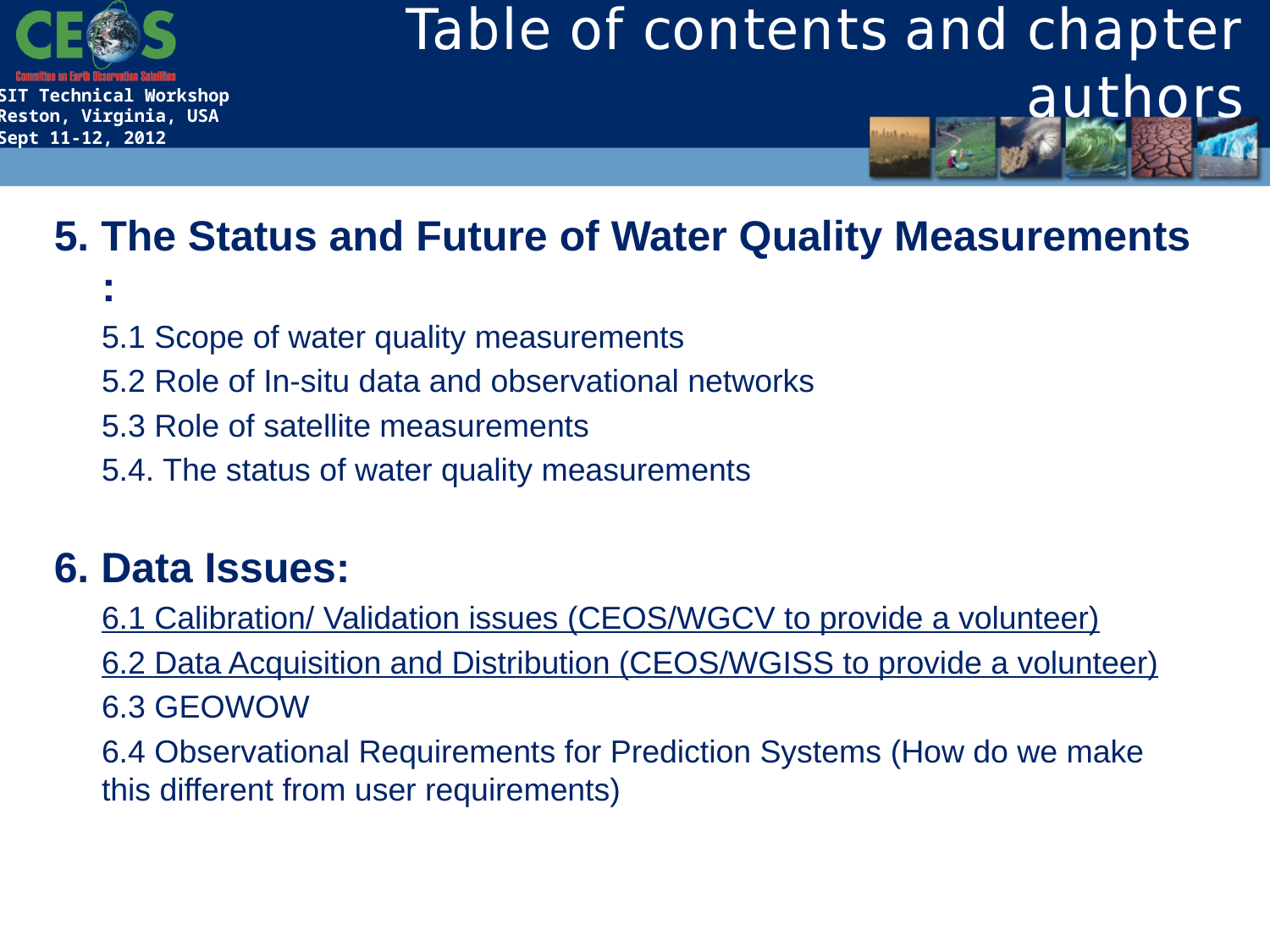

# Table of contents and chapter authors
5. The Status and Future of Water Quality Measurements :
	5.1 Scope of water quality measurements
	5.2 Role of In-situ data and observational networks
	5.3 Role of satellite measurements
	5.4. The status of water quality measurements

6. Data Issues:
	6.1 Calibration/ Validation issues (CEOS/WGCV to provide a volunteer)
	6.2 Data Acquisition and Distribution (CEOS/WGISS to provide a volunteer)
	6.3 GEOWOW
	6.4 Observational Requirements for Prediction Systems (How do we make this different from user requirements)